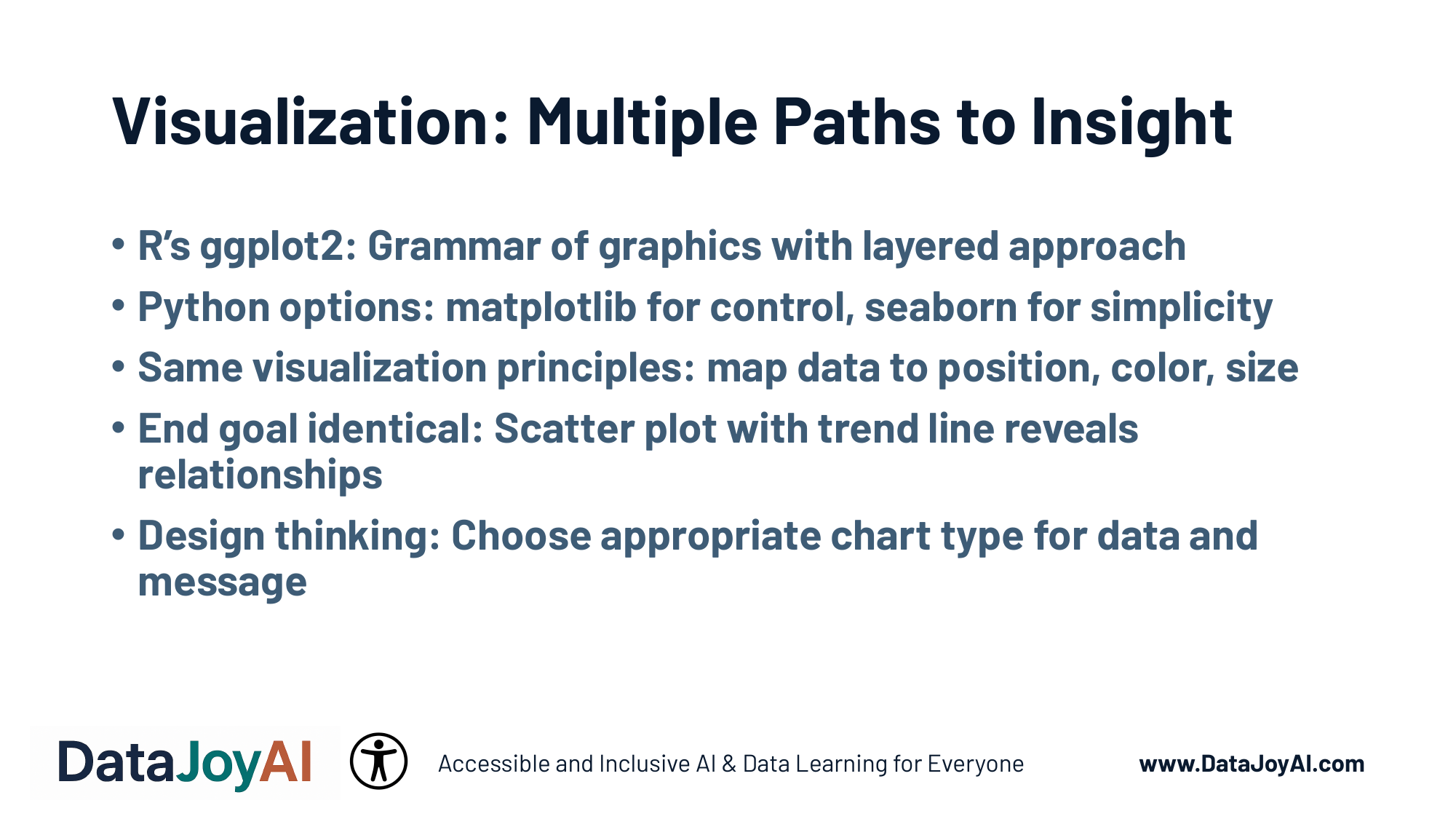

# Visualization: Multiple Paths to Insight
R’s ggplot2: Grammar of graphics with layered approach
Python options: matplotlib for control, seaborn for simplicity
Same visualization principles: map data to position, color, size
End goal identical: Scatter plot with trend line reveals relationships
Design thinking: Choose appropriate chart type for data and message